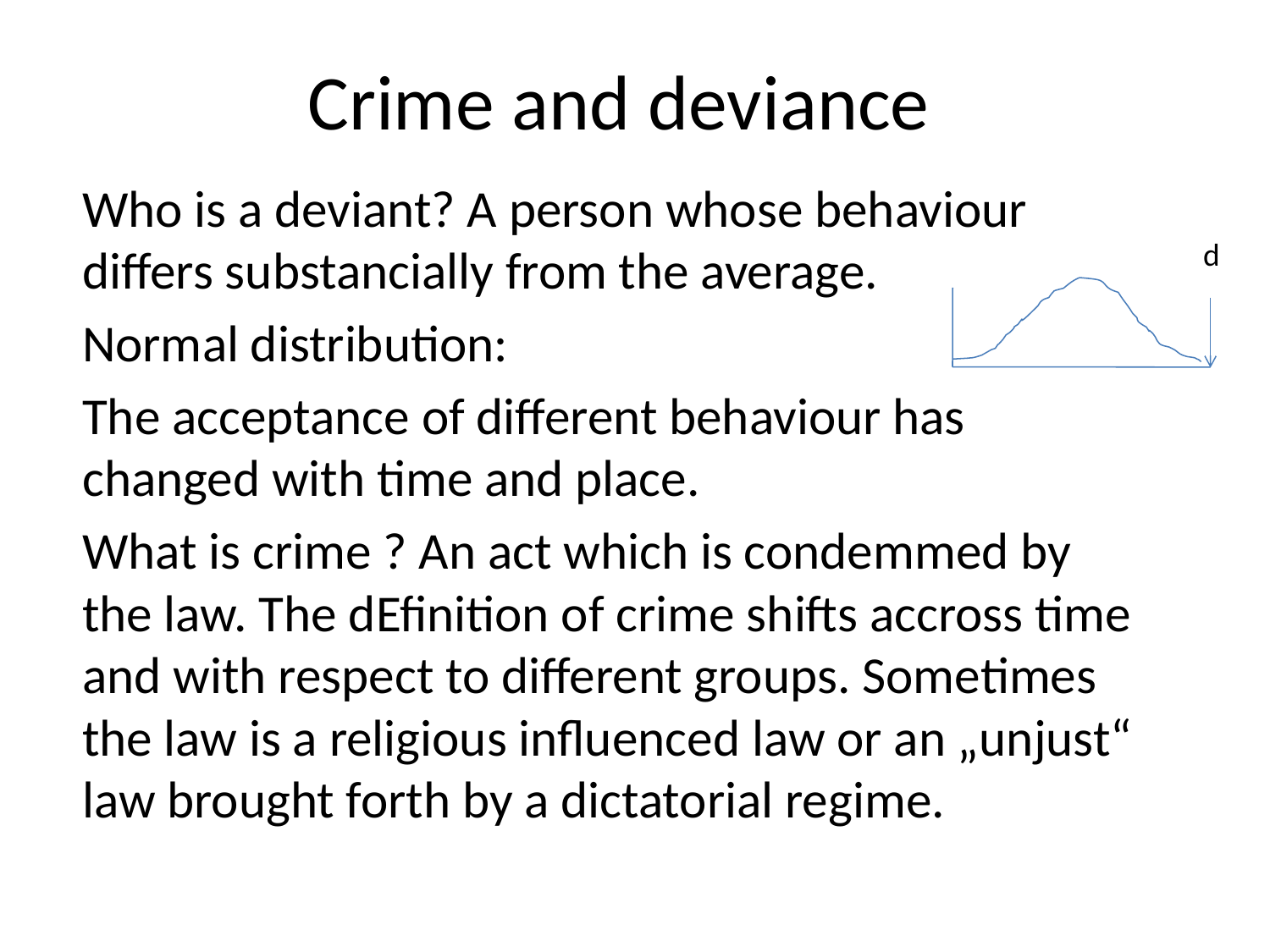

# Crime and deviance
Who is a deviant? A person whose behaviour differs substancially from the average.
Normal distribution:
The acceptance of different behaviour has changed with time and place.
What is crime ? An act which is condemmed by the law. The dEfinition of crime shifts accross time and with respect to different groups. Sometimes the law is a religious influenced law or an „unjust“ law brought forth by a dictatorial regime.
d